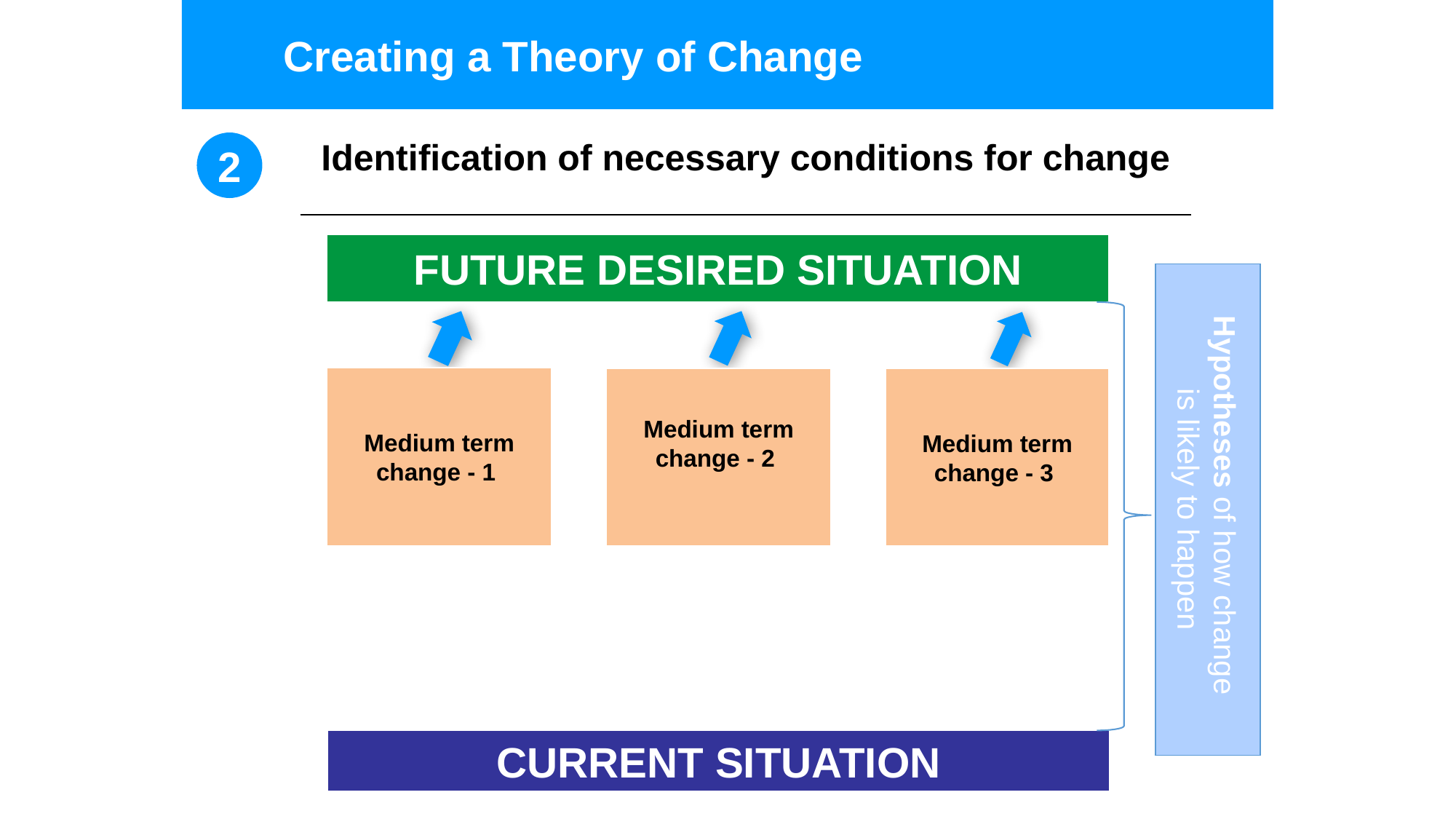

Creating a Theory of Change
Identification of necessary conditions for change
2
FUTURE DESIRED SITUATION

Medium term change - 1
Medium term change - 2

Medium term change - 3
Hypotheses of how change
is likely to happen
CURRENT SITUATION